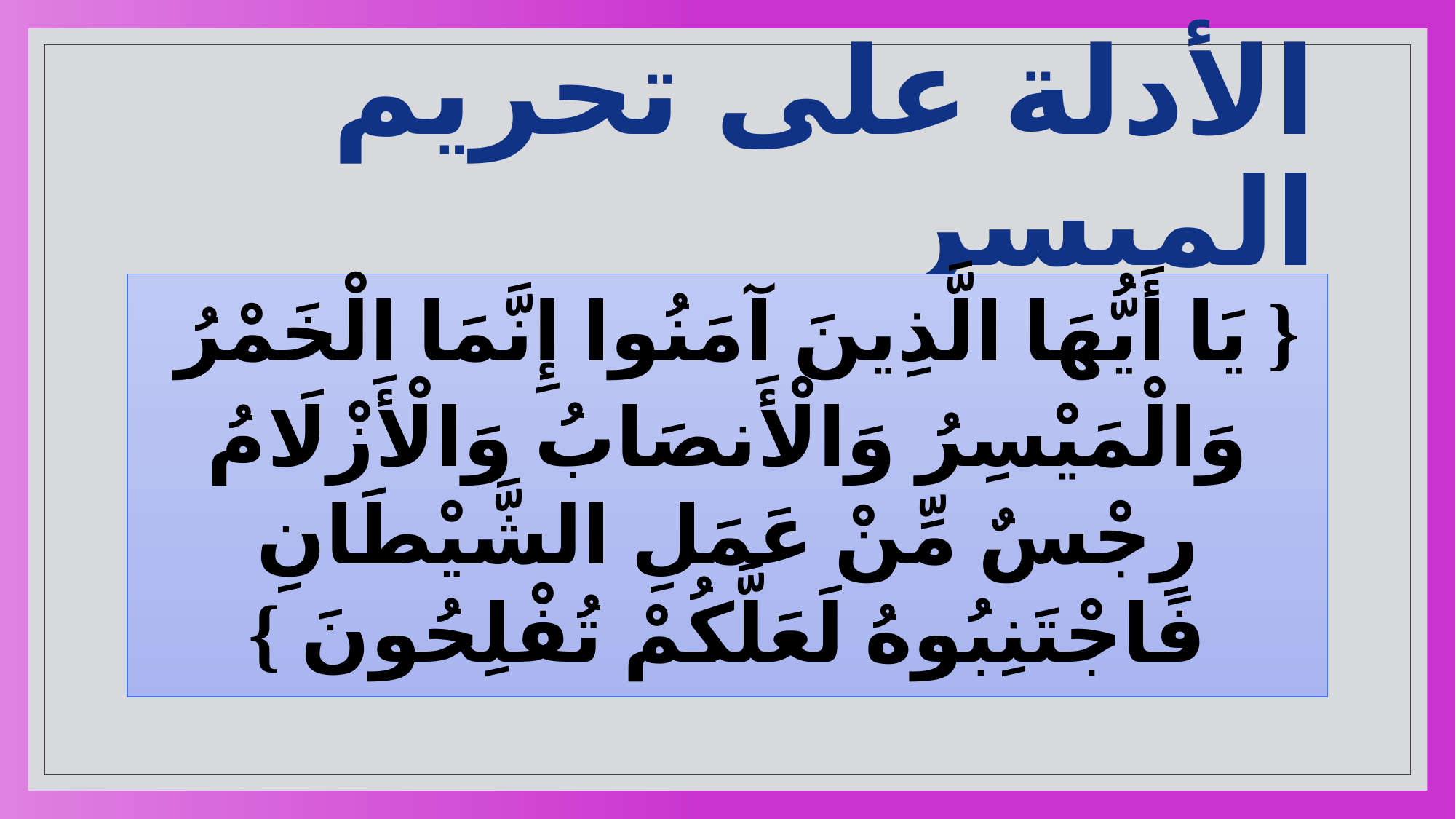

# الأدلة على تحريم الميسر
{ يَا أَيُّهَا الَّذِينَ آمَنُوا إِنَّمَا الْخَمْرُ
وَالْمَيْسِرُ وَالْأَنصَابُ وَالْأَزْلَامُ رِجْسٌ مِّنْ عَمَلِ الشَّيْطَانِ فَاجْتَنِبُوهُ لَعَلَّكُمْ تُفْلِحُونَ }